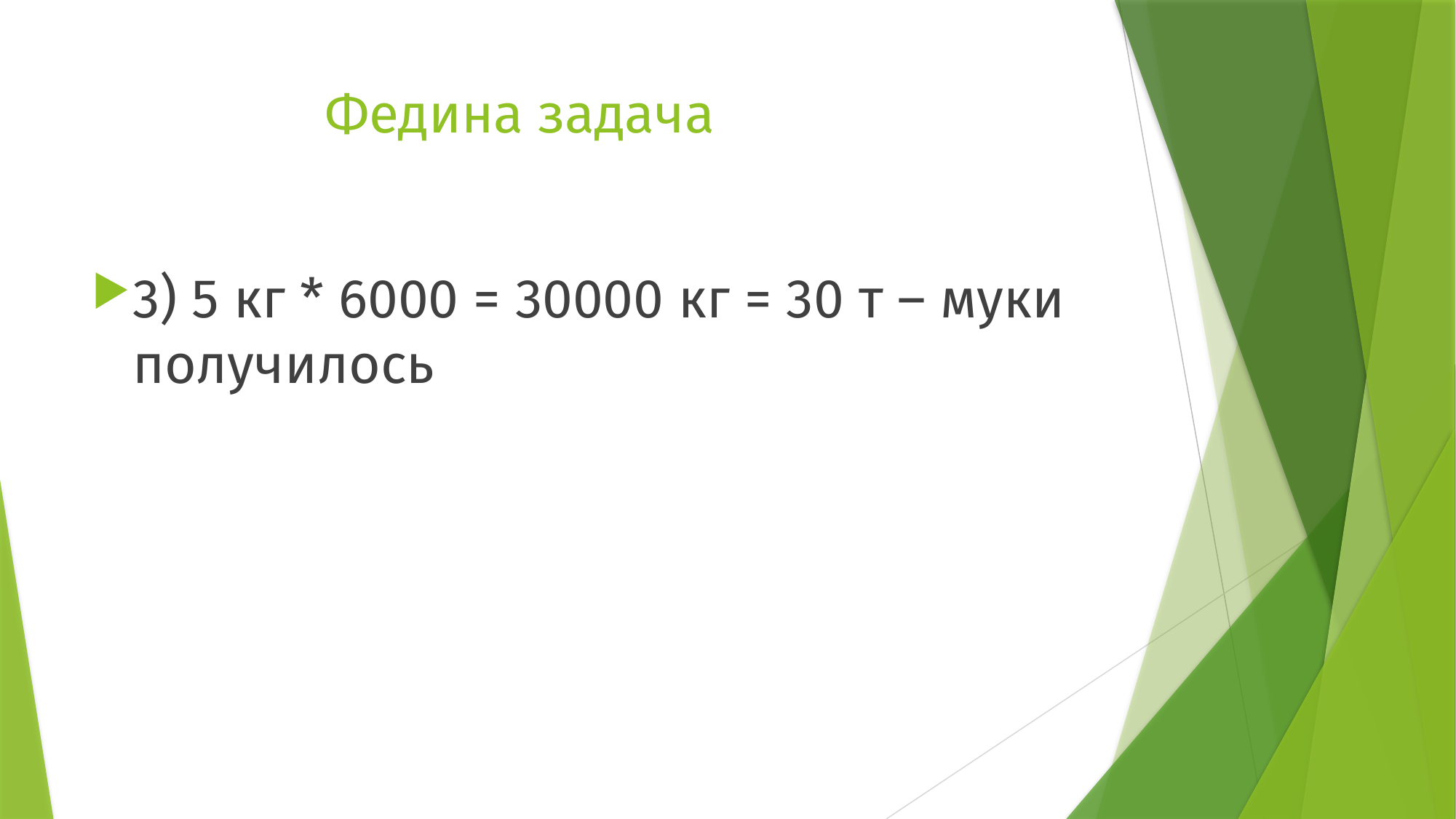

# Федина задача
3) 5 кг * 6000 = 30000 кг = 30 т – муки получилось